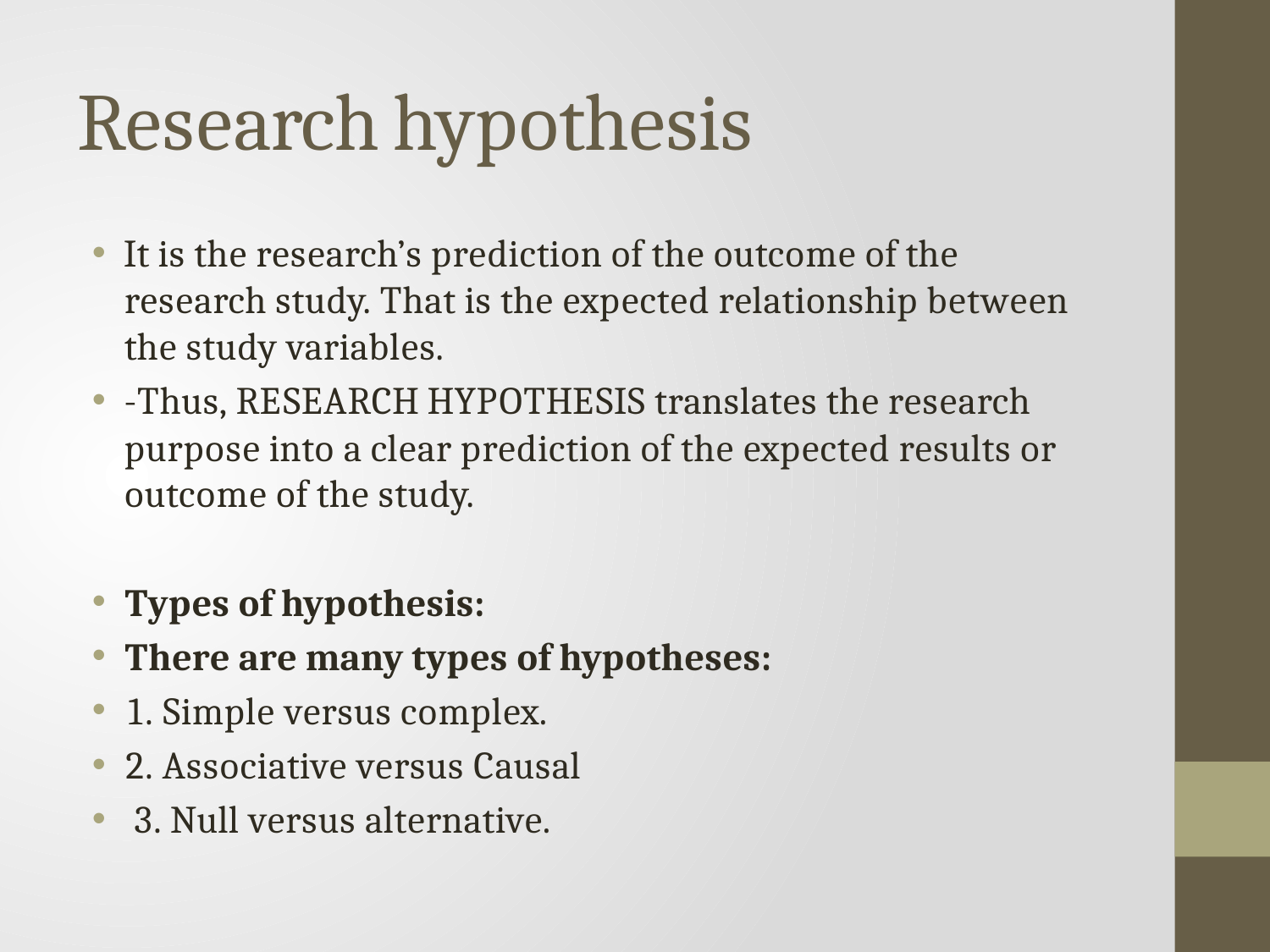

# Research hypothesis
It is the research’s prediction of the outcome of the research study. That is the expected relationship between the study variables.
-Thus, RESEARCH HYPOTHESIS translates the research purpose into a clear prediction of the expected results or outcome of the study.

Types of hypothesis:
There are many types of hypotheses:
1. Simple versus complex.
2. Associative versus Causal
 3. Null versus alternative.